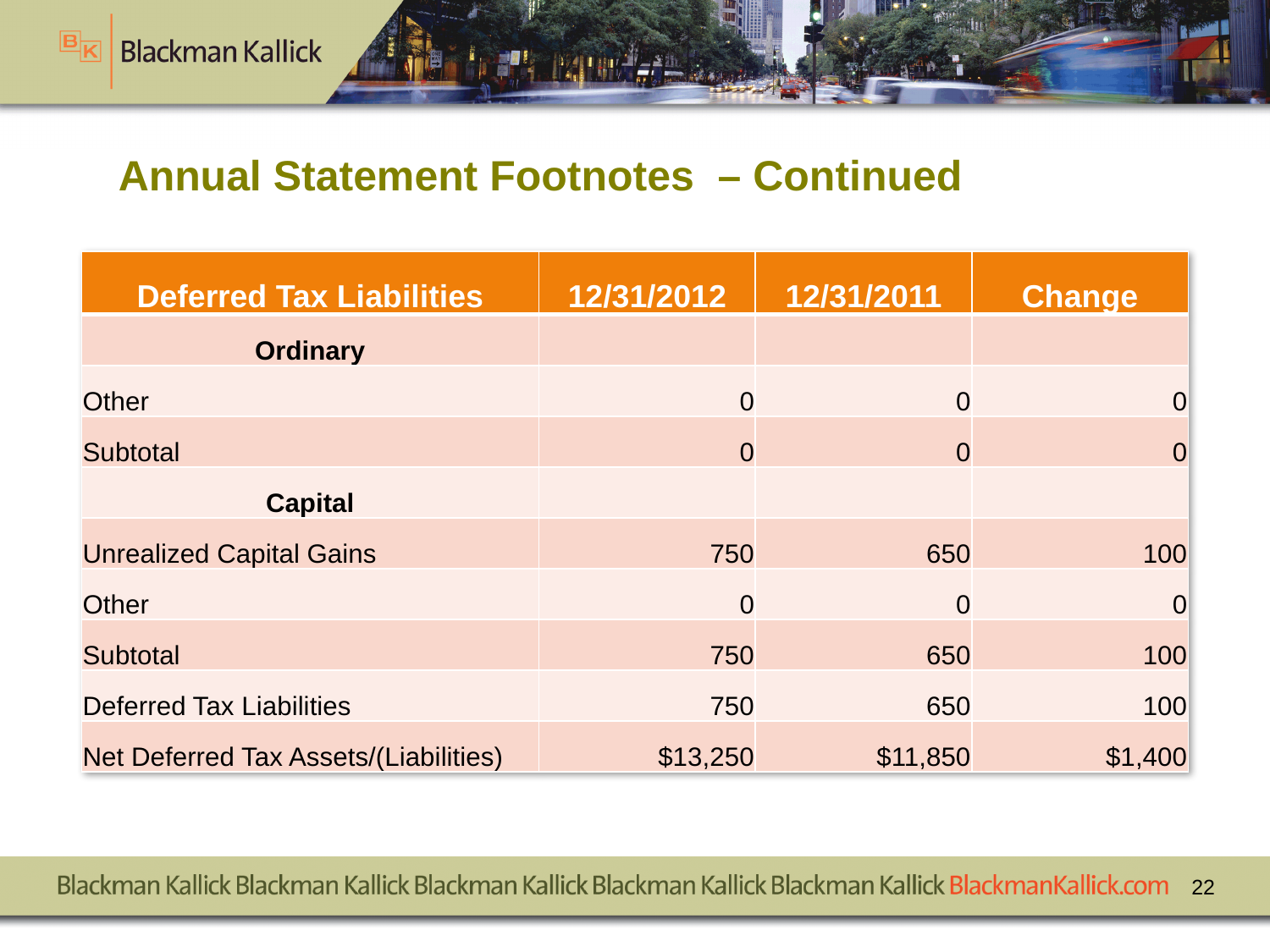

# Annual Statement Footnotes  – Continued
| Deferred Tax Liabilities | 12/31/2012 | 12/31/2011 | Change |
| --- | --- | --- | --- |
| Ordinary |  |  |  |
| Other | 0 | 0 | 0 |
| Subtotal | 0 | 0 | 0 |
| Capital |  |  |  |
| Unrealized Capital Gains | 750 | 650 | 100 |
| Other | 0 | 0 | 0 |
| Subtotal | 750 | 650 | 100 |
| Deferred Tax Liabilities | 750 | 650 | 100 |
| Net Deferred Tax Assets/(Liabilities) | $13,250 | $11,850 | $1,400 |